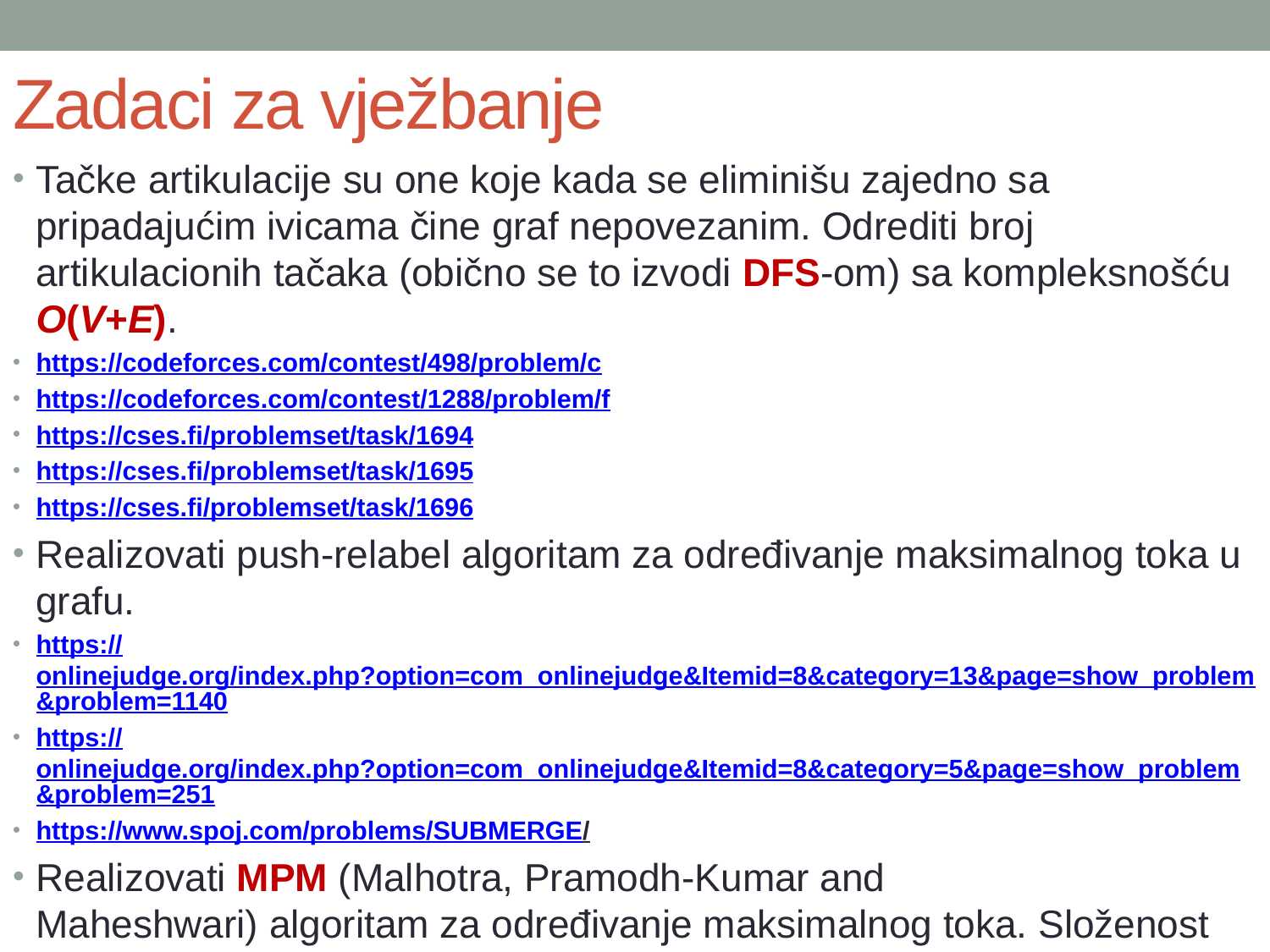

# Zadaci za vježbanje
Tačke artikulacije su one koje kada se eliminišu zajedno sa pripadajućim ivicama čine graf nepovezanim. Odrediti broj artikulacionih tačaka (obično se to izvodi DFS-om) sa kompleksnošću O(V+E).
https://codeforces.com/contest/498/problem/c
https://codeforces.com/contest/1288/problem/f
https://cses.fi/problemset/task/1694
https://cses.fi/problemset/task/1695
https://cses.fi/problemset/task/1696
Realizovati push-relabel algoritam za određivanje maksimalnog toka u grafu.
https://onlinejudge.org/index.php?option=com_onlinejudge&Itemid=8&category=13&page=show_problem&problem=1140
https://onlinejudge.org/index.php?option=com_onlinejudge&Itemid=8&category=5&page=show_problem&problem=251
https://www.spoj.com/problems/SUBMERGE/
Realizovati MPM (Malhotra, Pramodh-Kumar and Maheshwari) algoritam za određivanje maksimalnog toka. Složenost ovoga algoritma je O(V3).